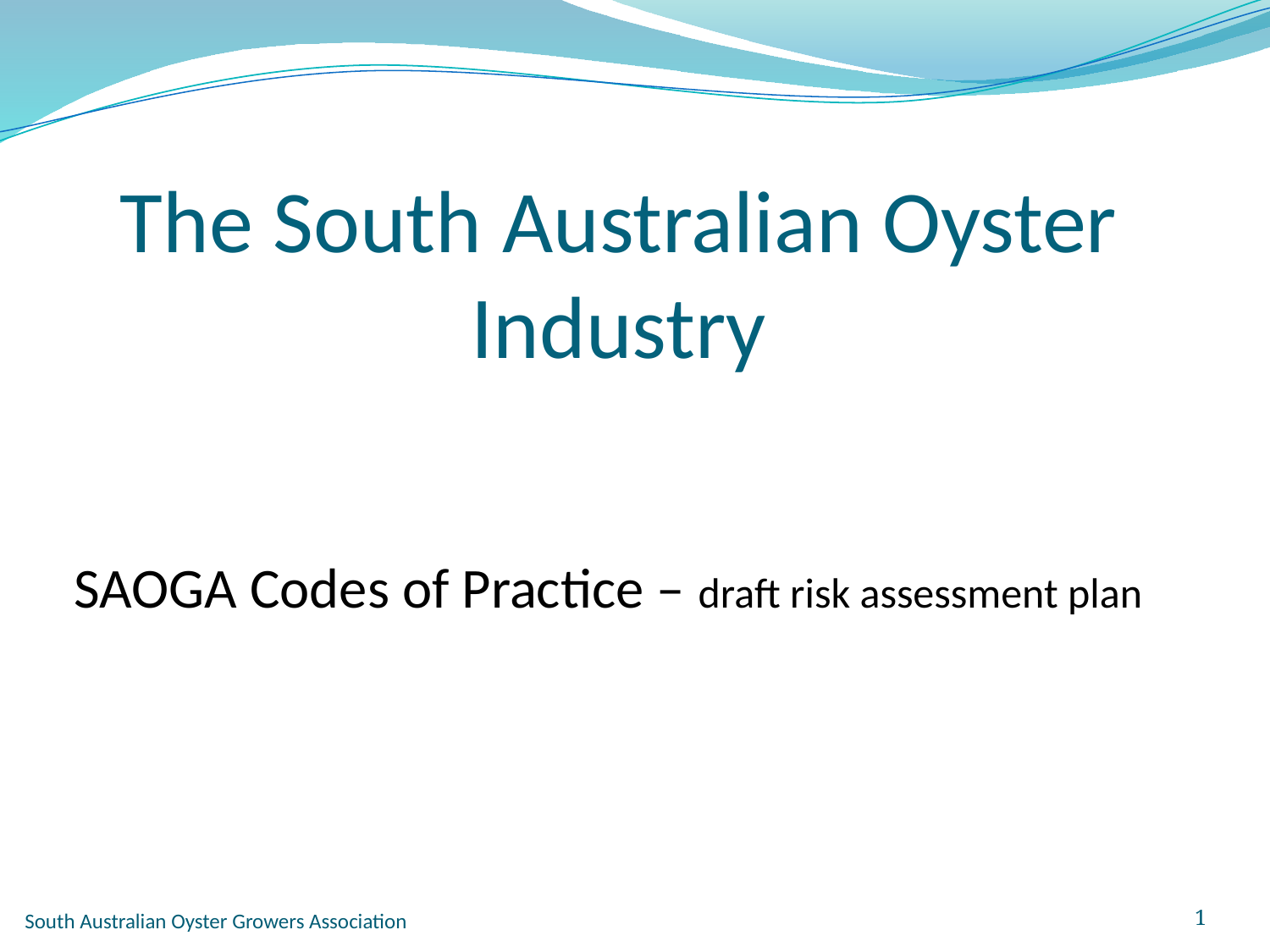

# The South Australian Oyster Industry

SAOGA Codes of Practice – draft risk assessment plan

South Australian Oyster Growers Association
1